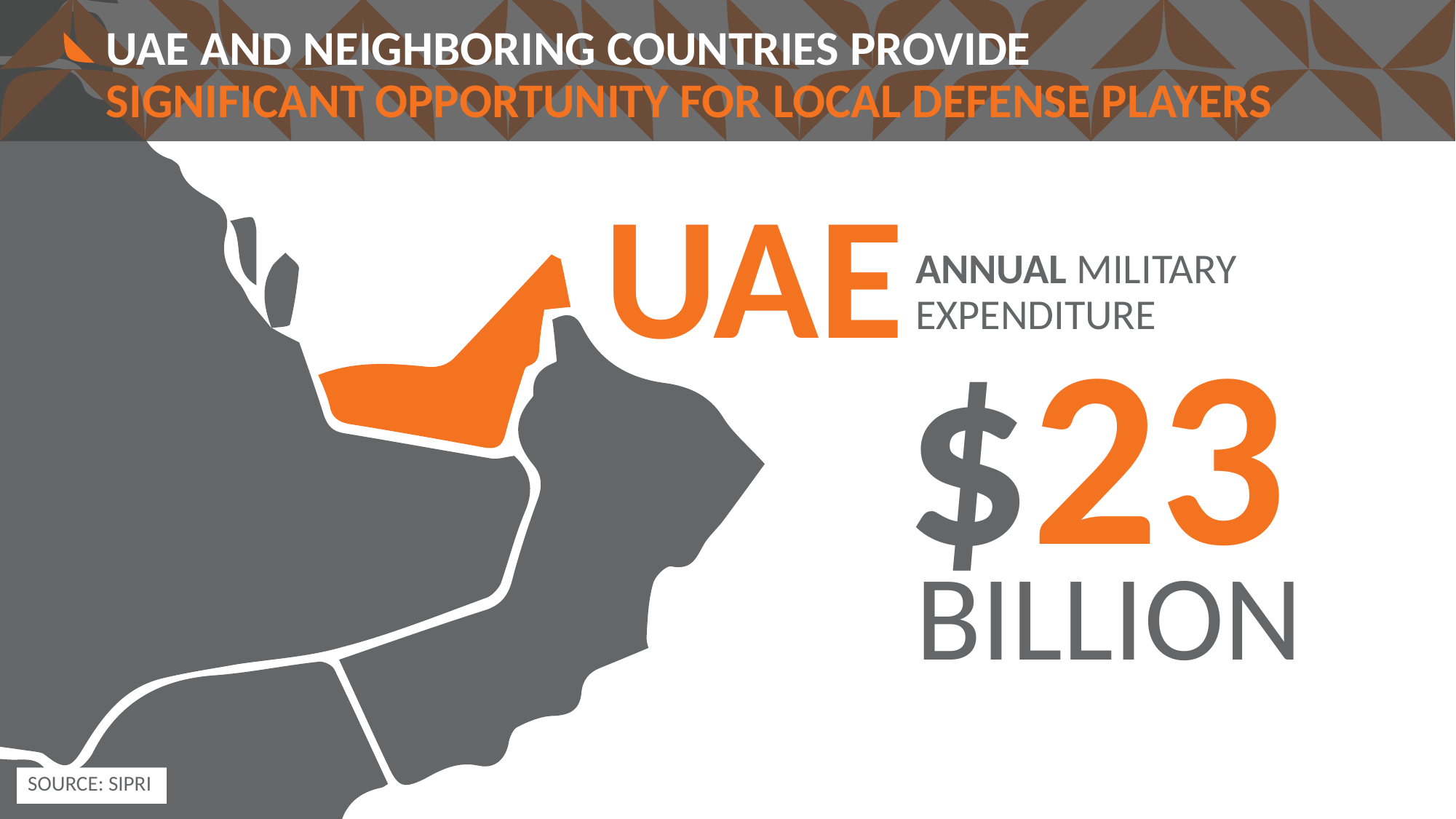

UAE AND NEIGHBORING COUNTRIES PROVIDE
SIGNIFICANT OPPORTUNITY FOR LOCAL DEFENSE PLAYERS

UAE
ANNUAL MILITARY EXPENDITURE
$23
BILLION
SOURCE: SIPRI